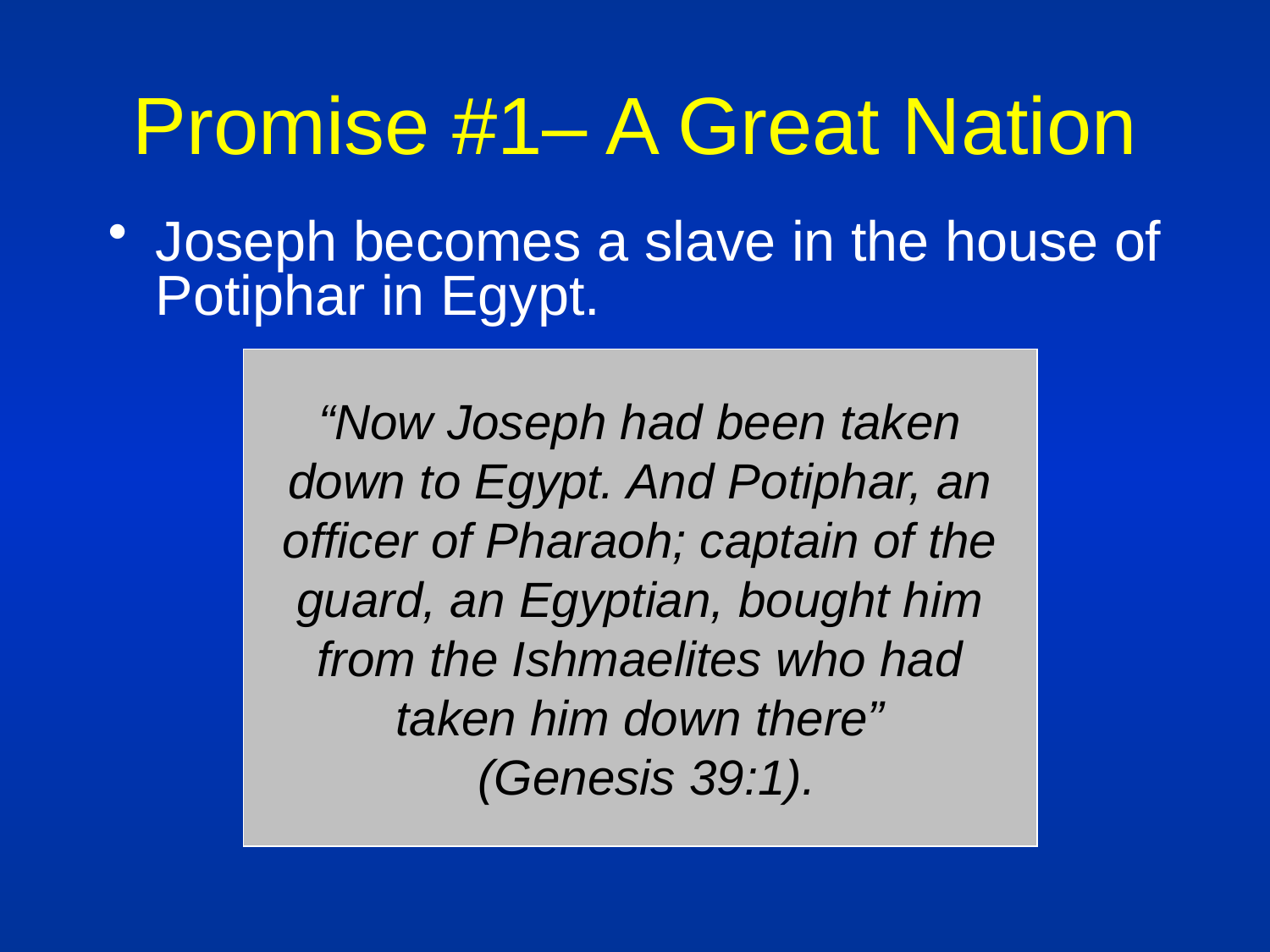

# Promise #1– A Great Nation
Joseph becomes a slave in the house of Potiphar in Egypt.
“Now Joseph had been taken down to Egypt. And Potiphar, an officer of Pharaoh; captain of the guard, an Egyptian, bought him from the Ishmaelites who had taken him down there”
 (Genesis 39:1).